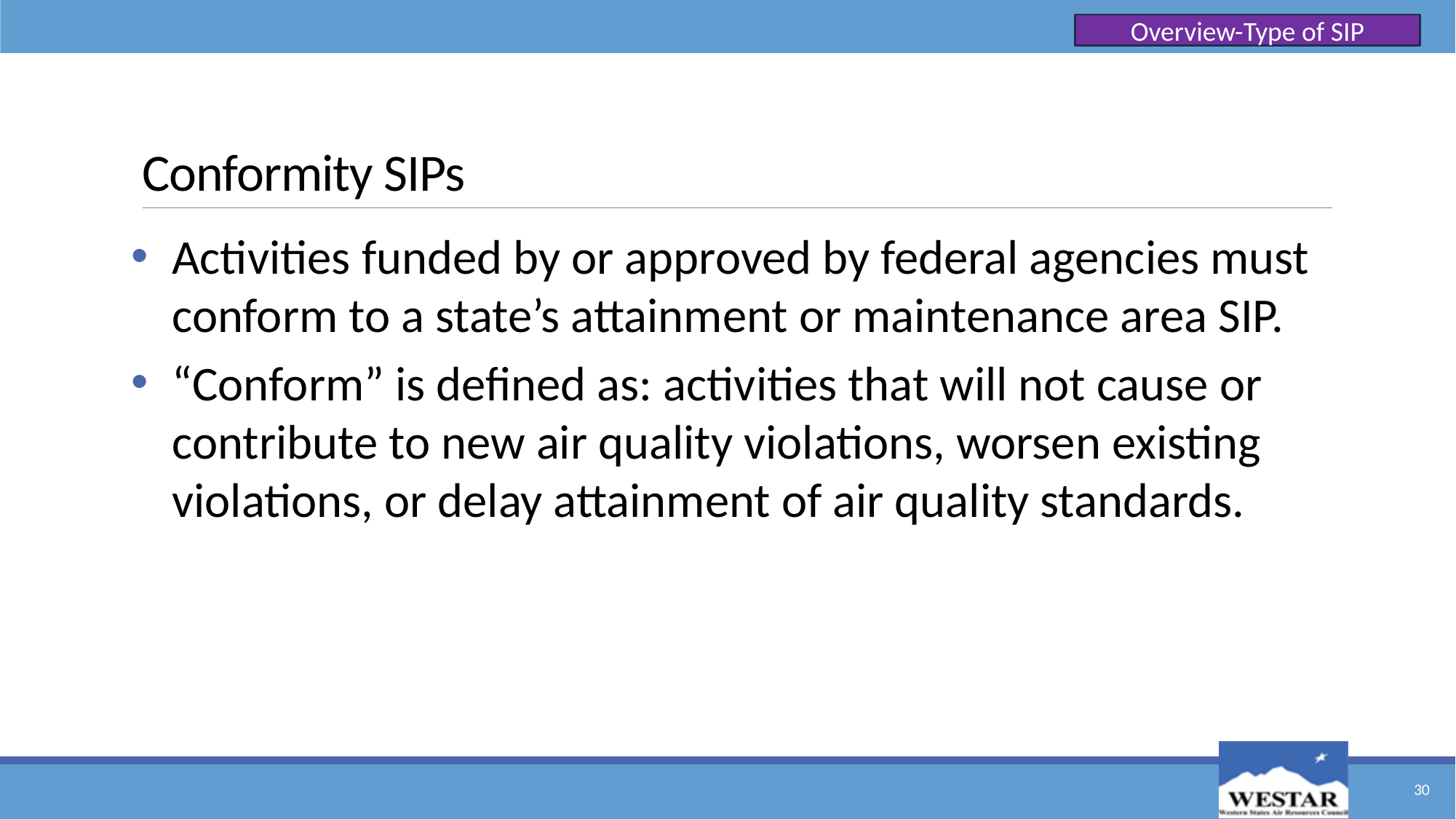

Overview-Type of SIP
# Conformity SIPs
Activities funded by or approved by federal agencies must conform to a state’s attainment or maintenance area SIP.
“Conform” is defined as: activities that will not cause or contribute to new air quality violations, worsen existing violations, or delay attainment of air quality standards.

30